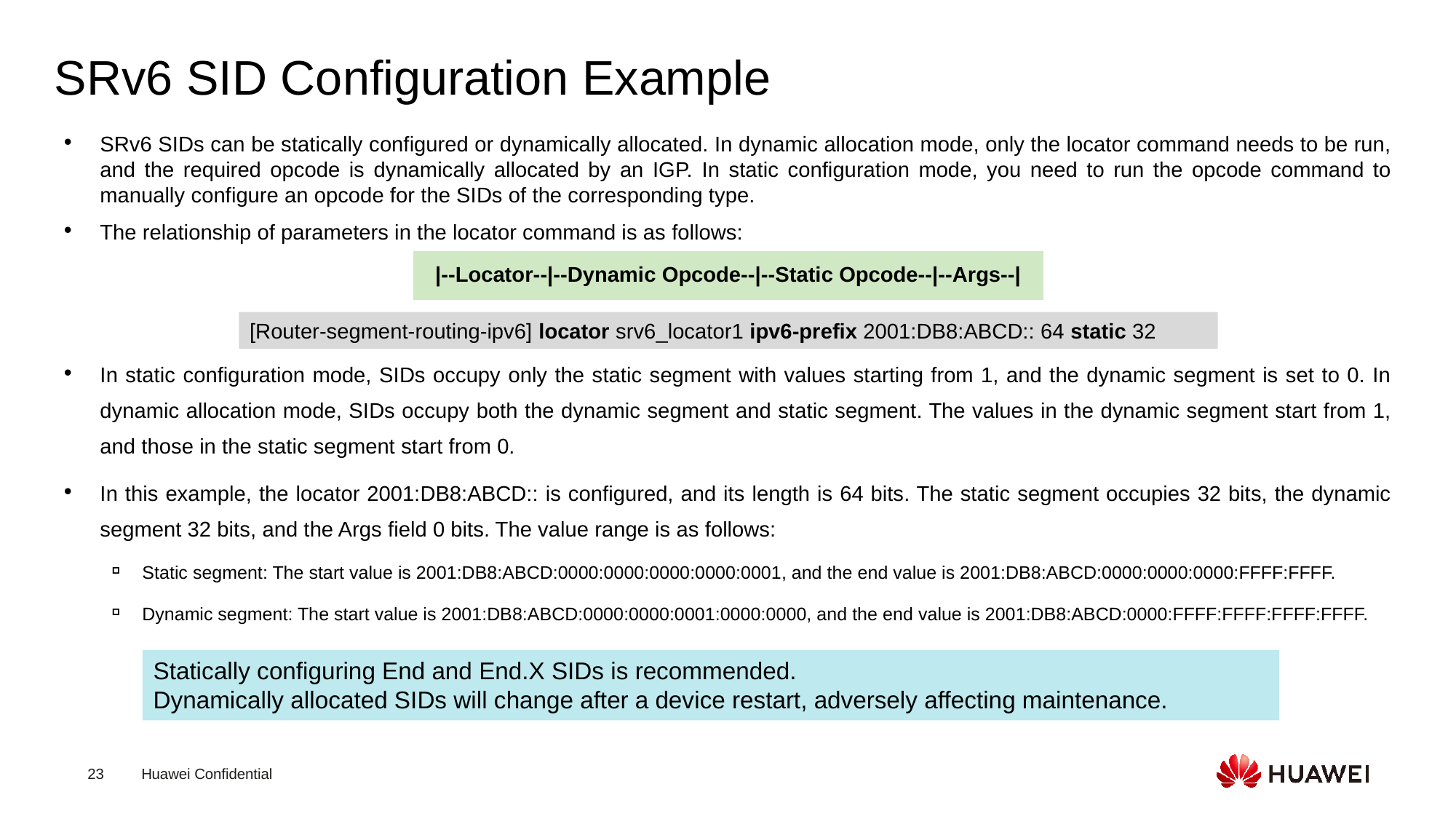

# SRv6 SID Configuration Example
SRv6 SIDs can be statically configured or dynamically allocated. In dynamic allocation mode, only the locator command needs to be run, and the required opcode is dynamically allocated by an IGP. In static configuration mode, you need to run the opcode command to manually configure an opcode for the SIDs of the corresponding type.
The relationship of parameters in the locator command is as follows:

In static configuration mode, SIDs occupy only the static segment with values starting from 1, and the dynamic segment is set to 0. In dynamic allocation mode, SIDs occupy both the dynamic segment and static segment. The values in the dynamic segment start from 1, and those in the static segment start from 0.
In this example, the locator 2001:DB8:ABCD:: is configured, and its length is 64 bits. The static segment occupies 32 bits, the dynamic segment 32 bits, and the Args field 0 bits. The value range is as follows:
Static segment: The start value is 2001:DB8:ABCD:0000:0000:0000:0000:0001, and the end value is 2001:DB8:ABCD:0000:0000:0000:FFFF:FFFF.
Dynamic segment: The start value is 2001:DB8:ABCD:0000:0000:0001:0000:0000, and the end value is 2001:DB8:ABCD:0000:FFFF:FFFF:FFFF:FFFF.

|--Locator--|--Dynamic Opcode--|--Static Opcode--|--Args--|
[Router-segment-routing-ipv6] locator srv6_locator1 ipv6-prefix 2001:DB8:ABCD:: 64 static 32
Statically configuring End and End.X SIDs is recommended.
Dynamically allocated SIDs will change after a device restart, adversely affecting maintenance.